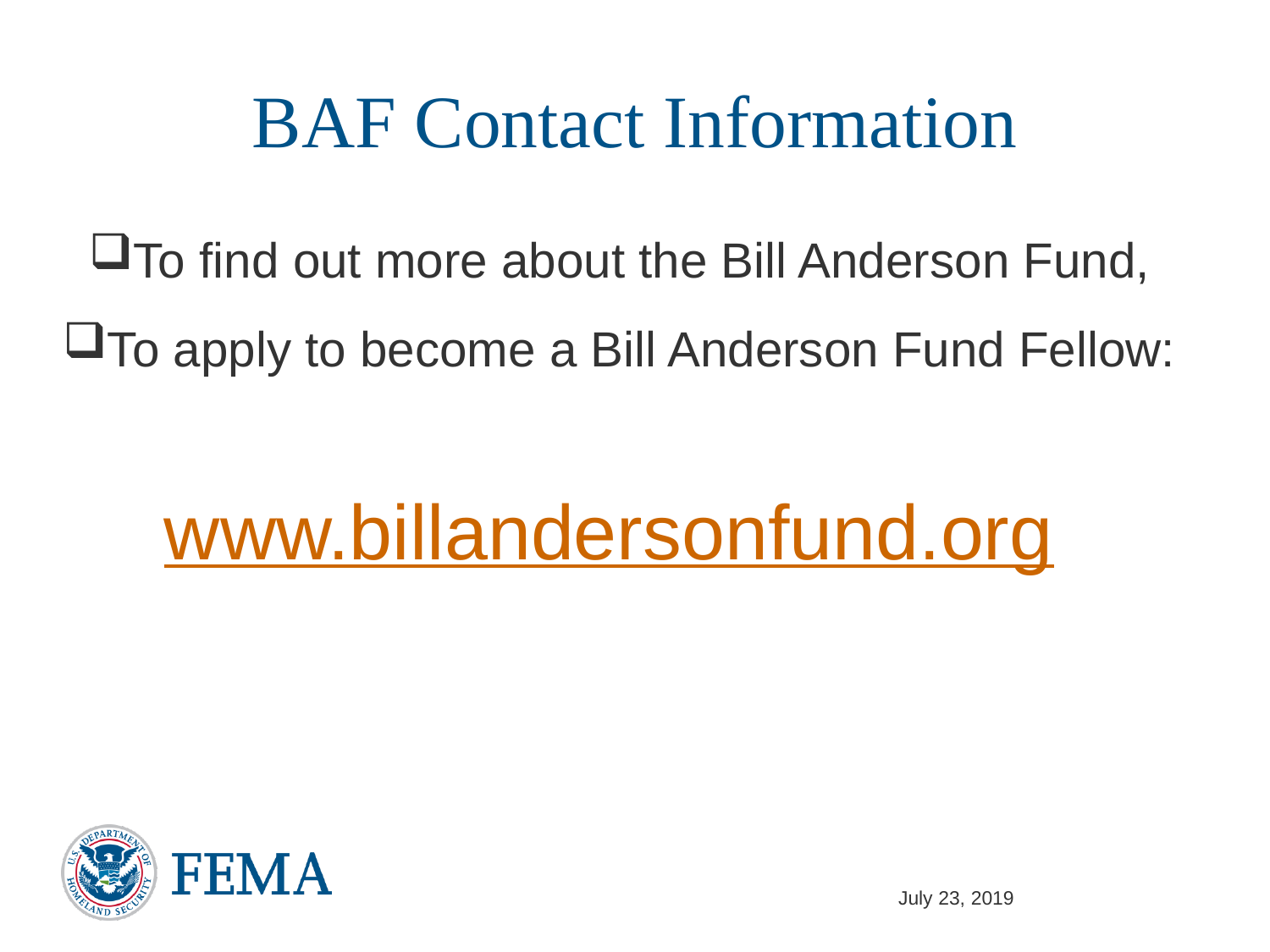

# BAF Contact Information
To find out more about the Bill Anderson Fund,
To apply to become a Bill Anderson Fund Fellow:
www.billandersonfund.org